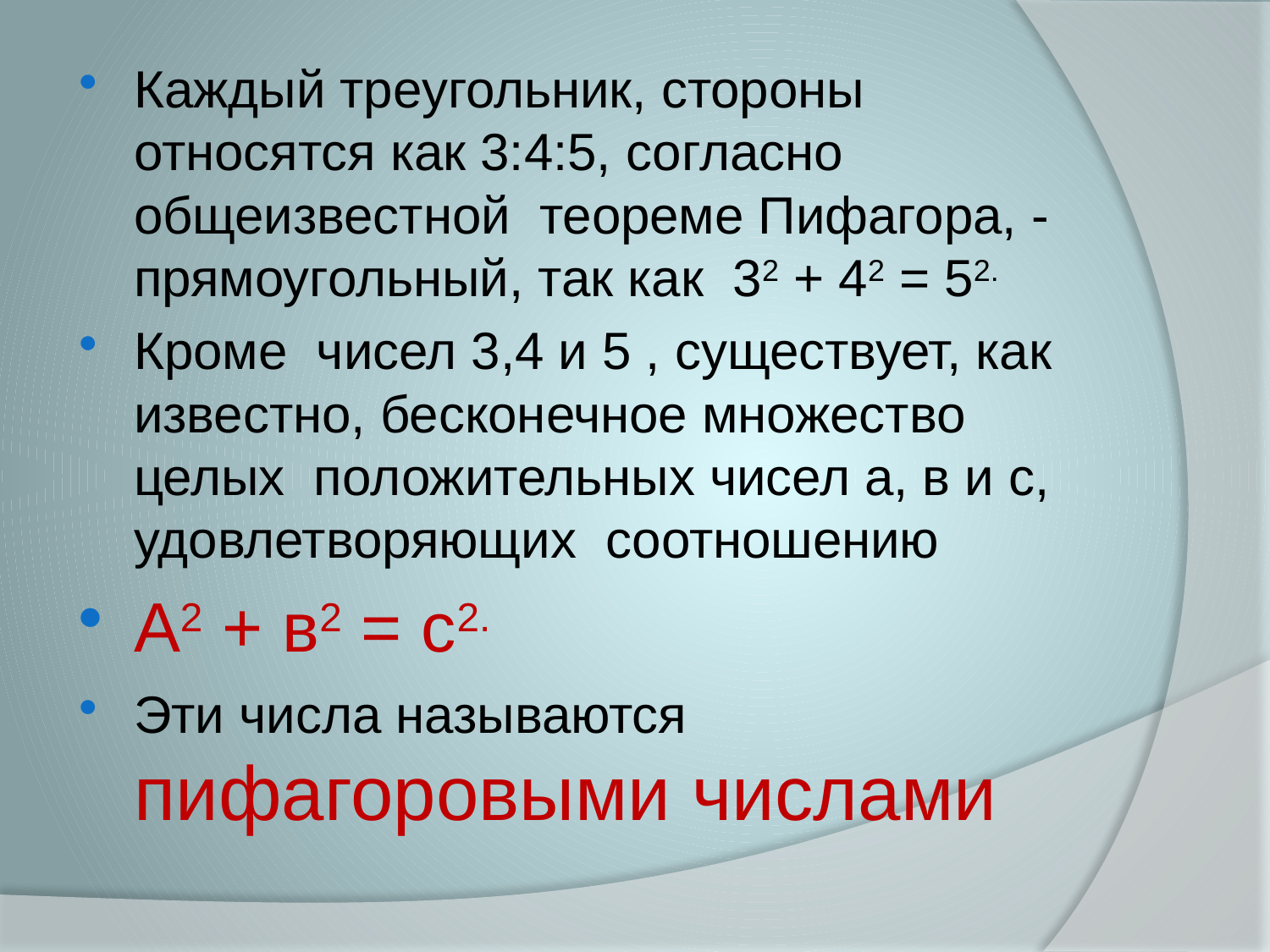

Каждый треугольник, стороны относятся как 3:4:5, согласно  общеизвестной  теореме Пифагора, - прямоугольный, так как  32 + 42 = 52.
Кроме  чисел 3,4 и 5 , существует, как известно, бесконечное множество целых  положительных чисел а, в и с, удовлетворяющих  соотношению
А2 + в2 = с2.
Эти числа называются пифагоровыми числами